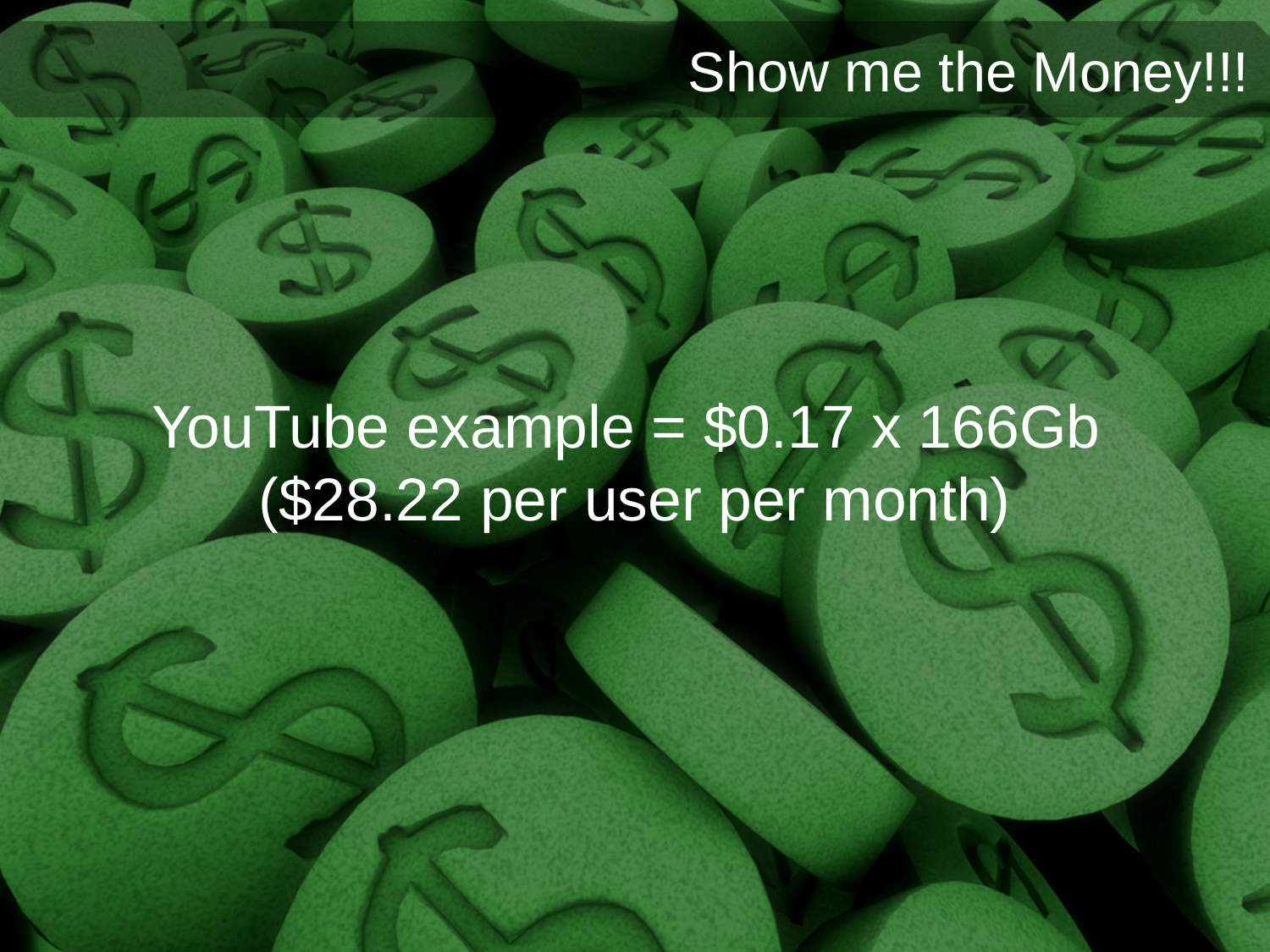

YouTube example = $0.17 x 166Gb
($28.22 per user per month)